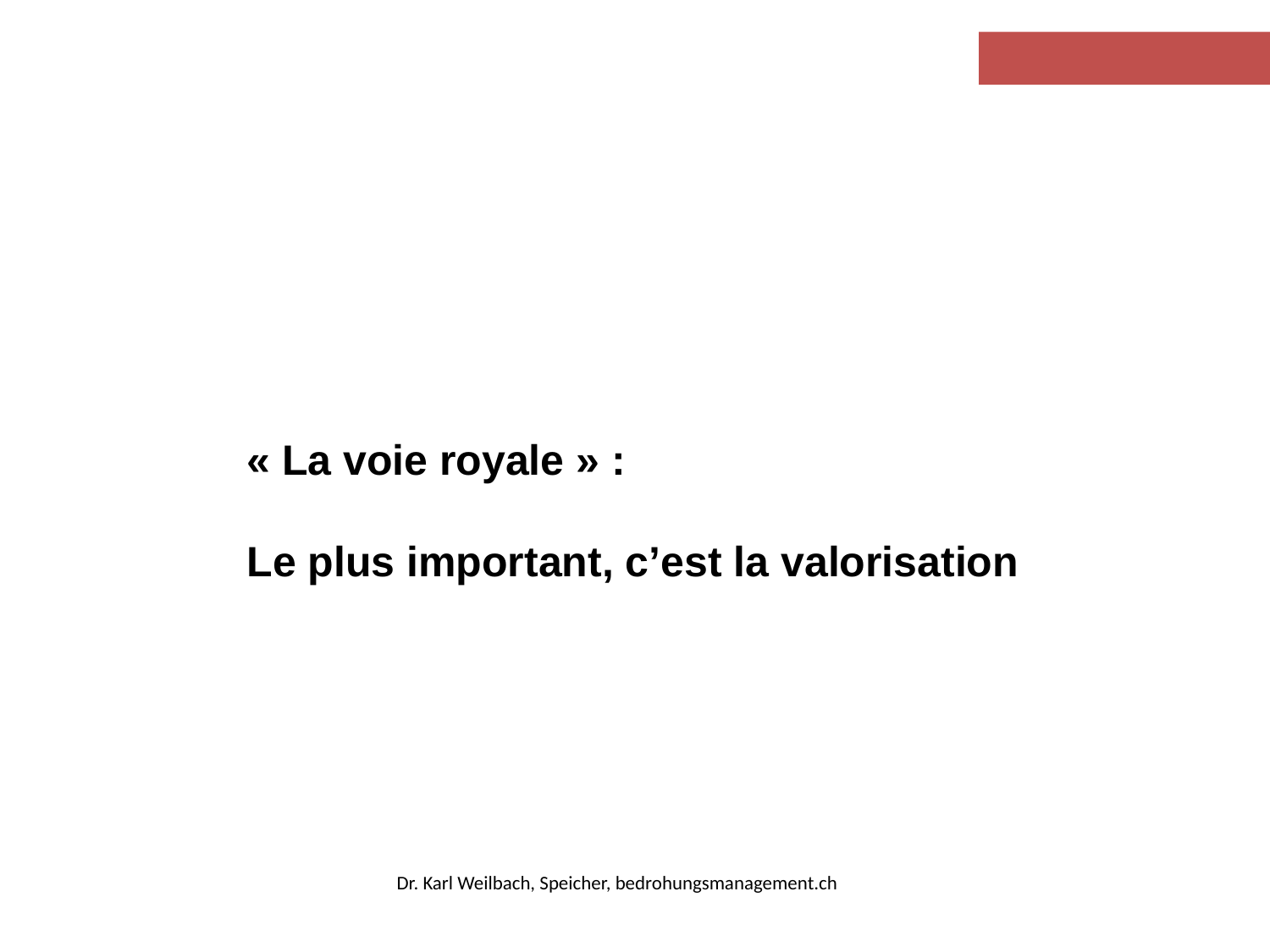

« La voie royale » :

Le plus important, c’est la valorisation

Dr. Karl Weilbach, Speicher, bedrohungsmanagement.ch